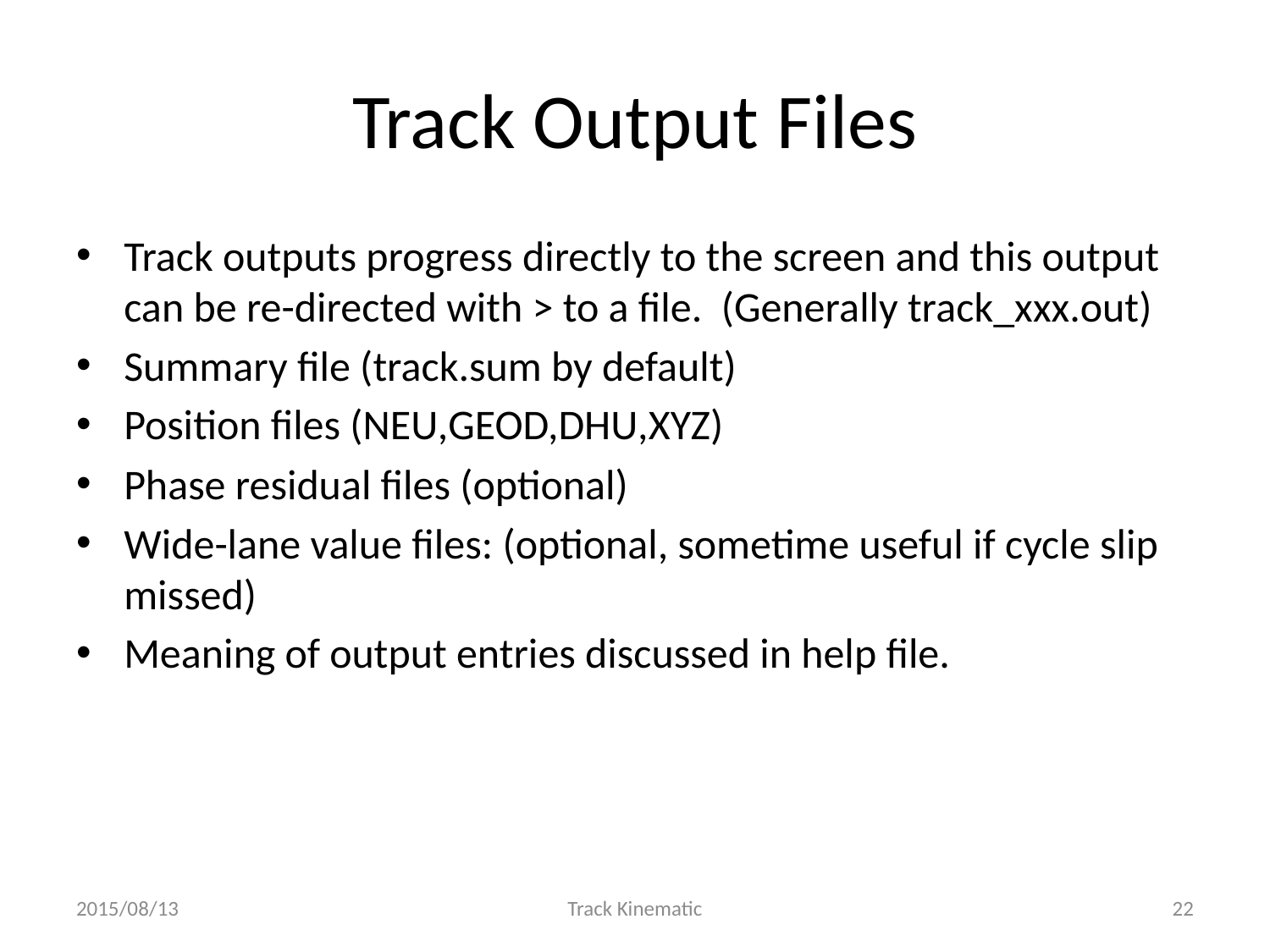

# Track Output Files
Track outputs progress directly to the screen and this output can be re-directed with > to a file.  (Generally track_xxx.out)
Summary file (track.sum by default)
Position files (NEU,GEOD,DHU,XYZ)
Phase residual files (optional)
Wide-lane value files: (optional, sometime useful if cycle slip missed)
Meaning of output entries discussed in help file.
2015/08/13
Track Kinematic
22